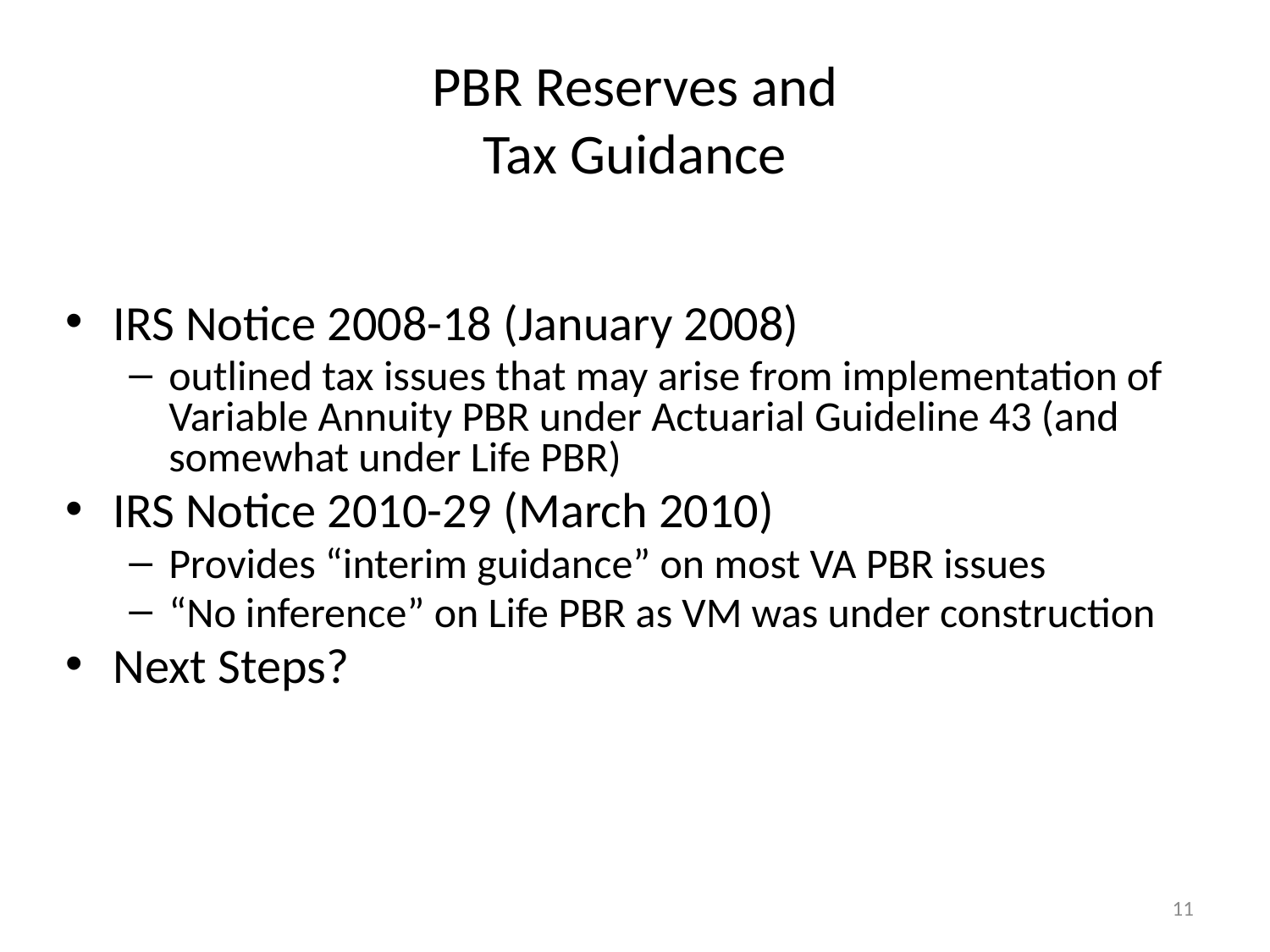

PBR Reserves and
Tax Guidance
IRS Notice 2008-18 (January 2008)
outlined tax issues that may arise from implementation of Variable Annuity PBR under Actuarial Guideline 43 (and somewhat under Life PBR)
IRS Notice 2010-29 (March 2010)
Provides “interim guidance” on most VA PBR issues
“No inference” on Life PBR as VM was under construction
Next Steps?

11